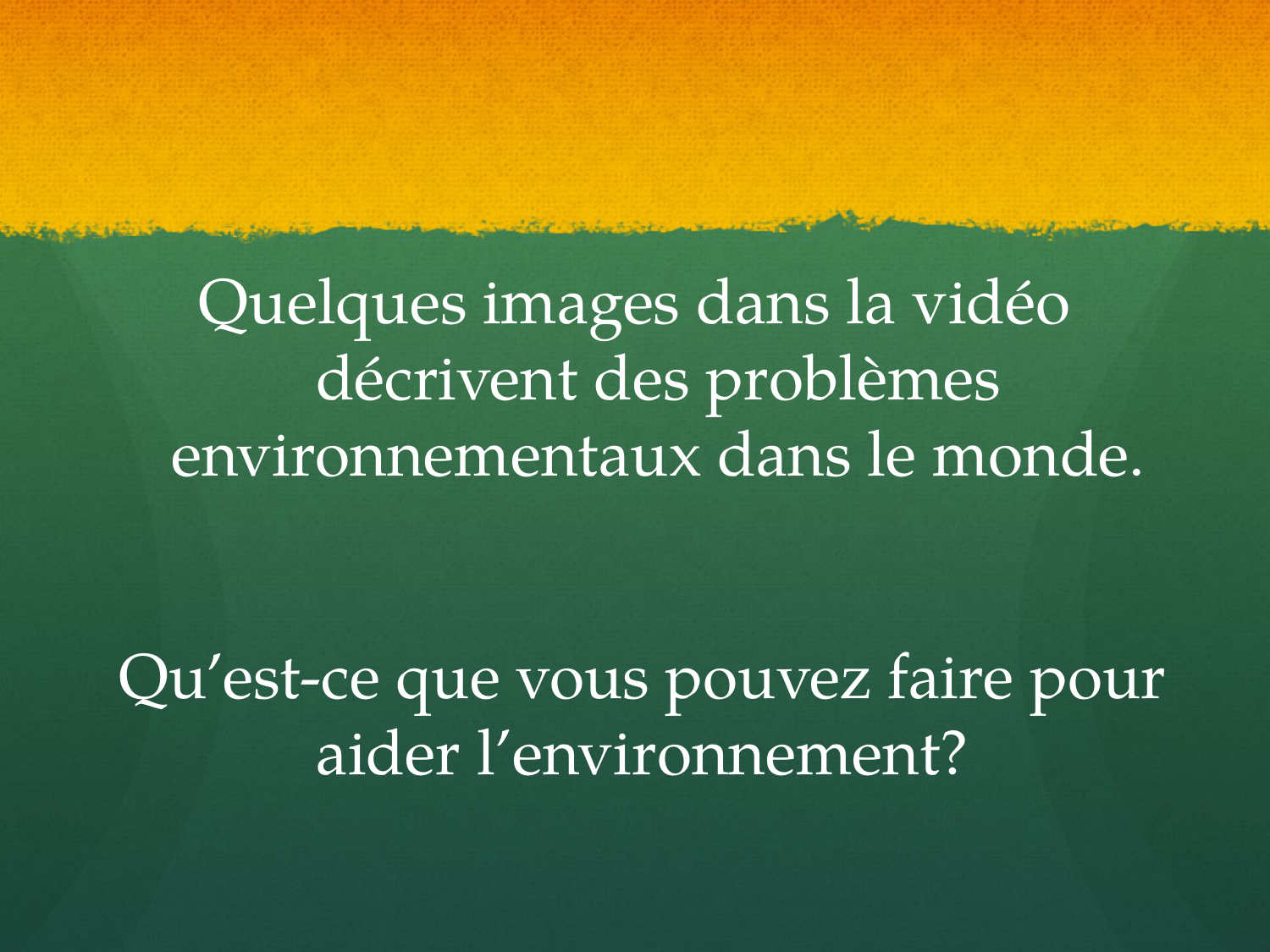

Quelques images dans la vidéo décrivent des problèmes environnementaux dans le monde.

 Qu’est-ce que vous pouvez faire pour aider l’environnement?